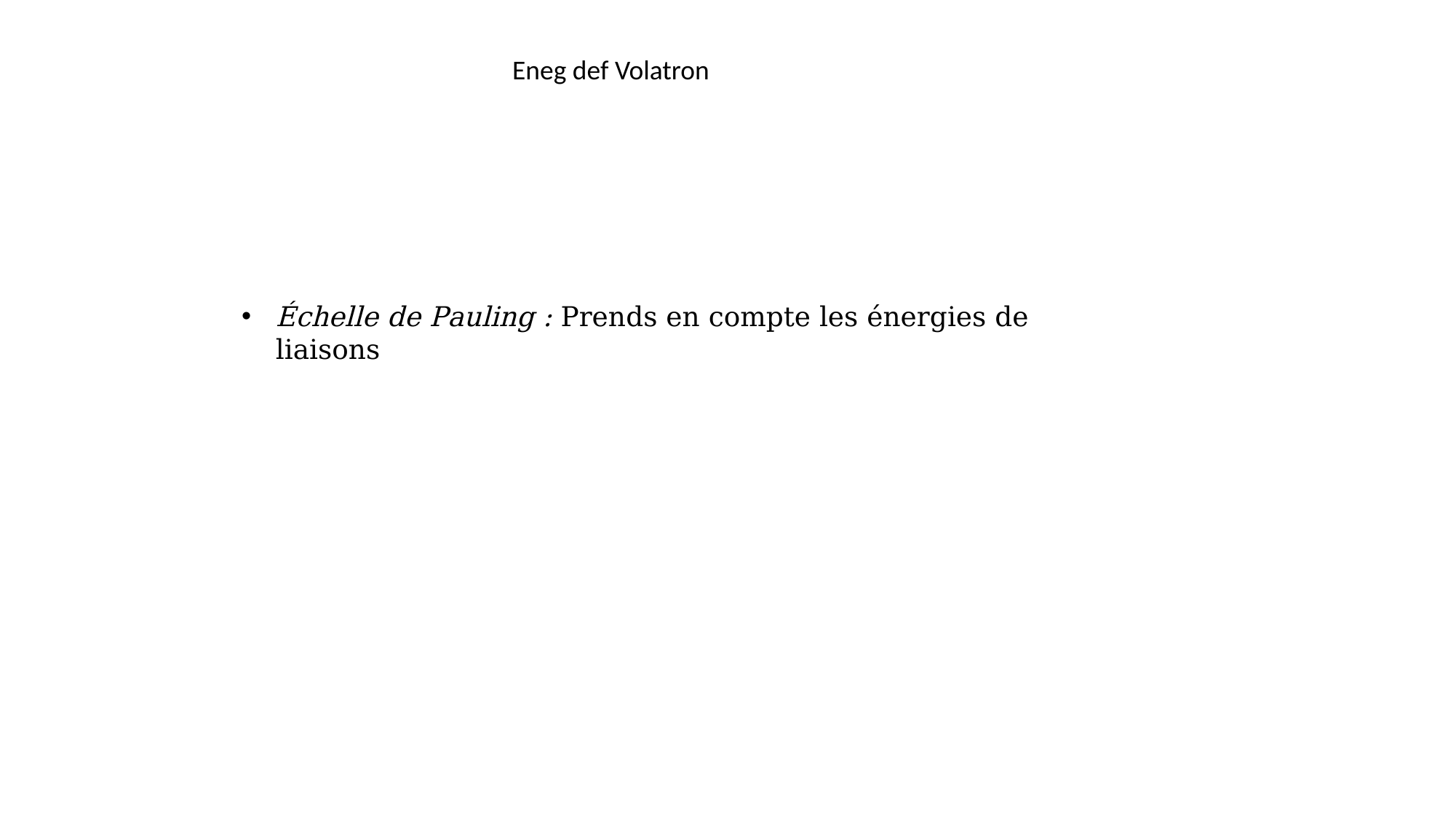

Eneg def Volatron
Échelle de Pauling : Prends en compte les énergies de liaisons